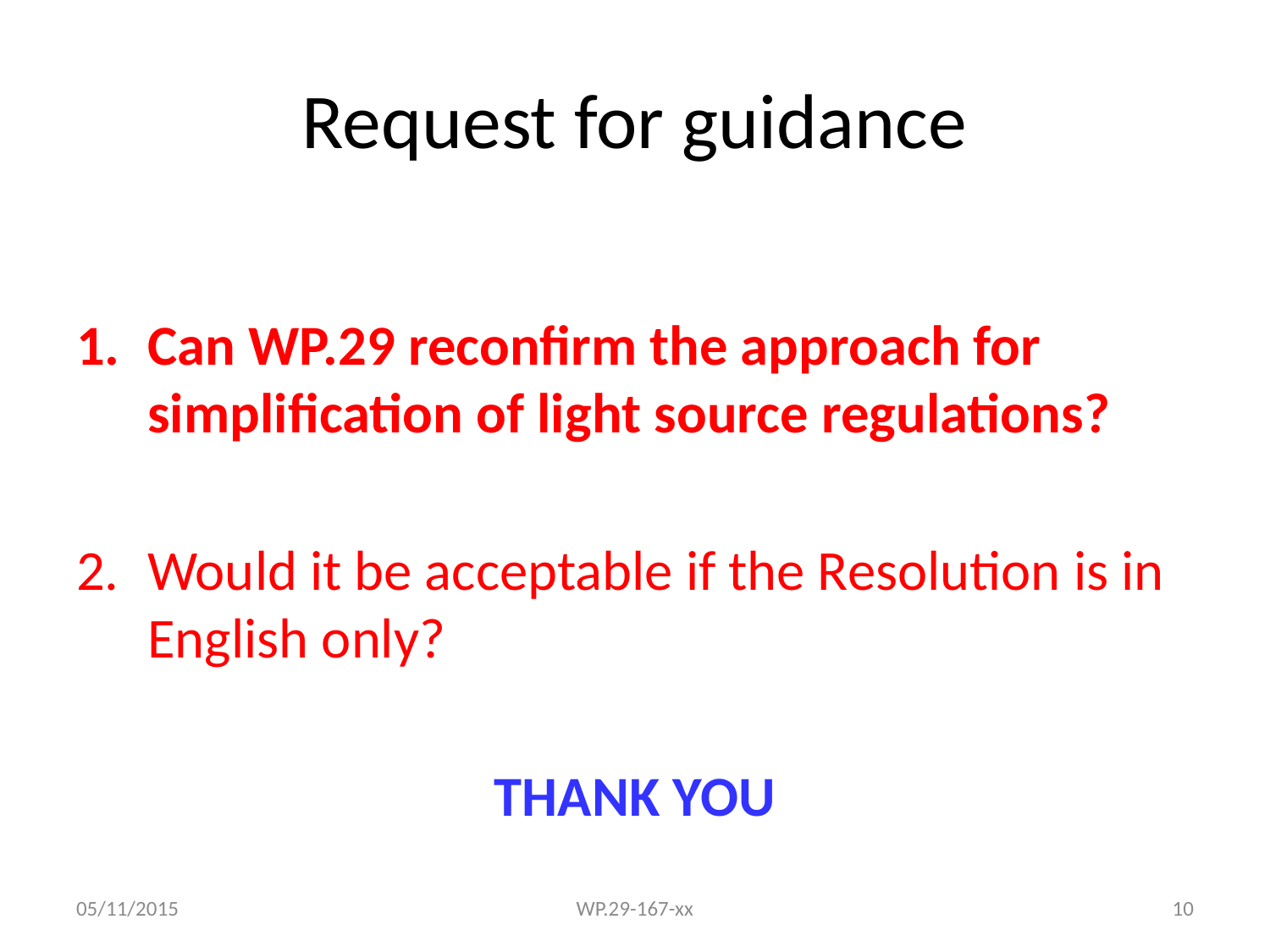

# Request for guidance
Can WP.29 reconfirm the approach for simplification of light source regulations?

Would it be acceptable if the Resolution is in English only?

THANK YOU
05/11/2015
WP.29-167-xx
10